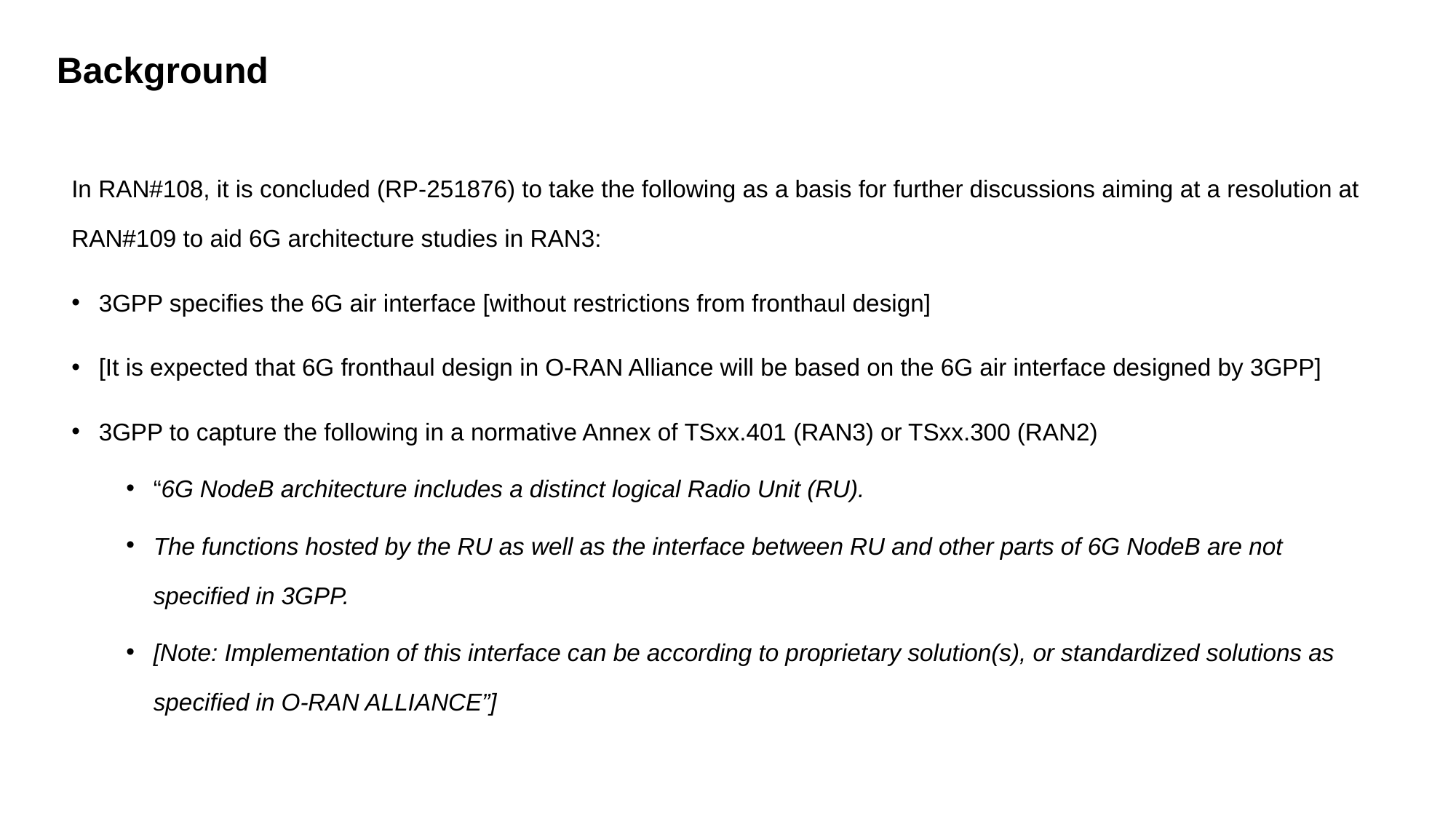

Background
In RAN#108, it is concluded (RP-251876) to take the following as a basis for further discussions aiming at a resolution at RAN#109 to aid 6G architecture studies in RAN3:
3GPP specifies the 6G air interface [without restrictions from fronthaul design]
[It is expected that 6G fronthaul design in O-RAN Alliance will be based on the 6G air interface designed by 3GPP]
3GPP to capture the following in a normative Annex of TSxx.401 (RAN3) or TSxx.300 (RAN2)
“6G NodeB architecture includes a distinct logical Radio Unit (RU).
The functions hosted by the RU as well as the interface between RU and other parts of 6G NodeB are not specified in 3GPP.
[Note: Implementation of this interface can be according to proprietary solution(s), or standardized solutions as specified in O-RAN ALLIANCE”]